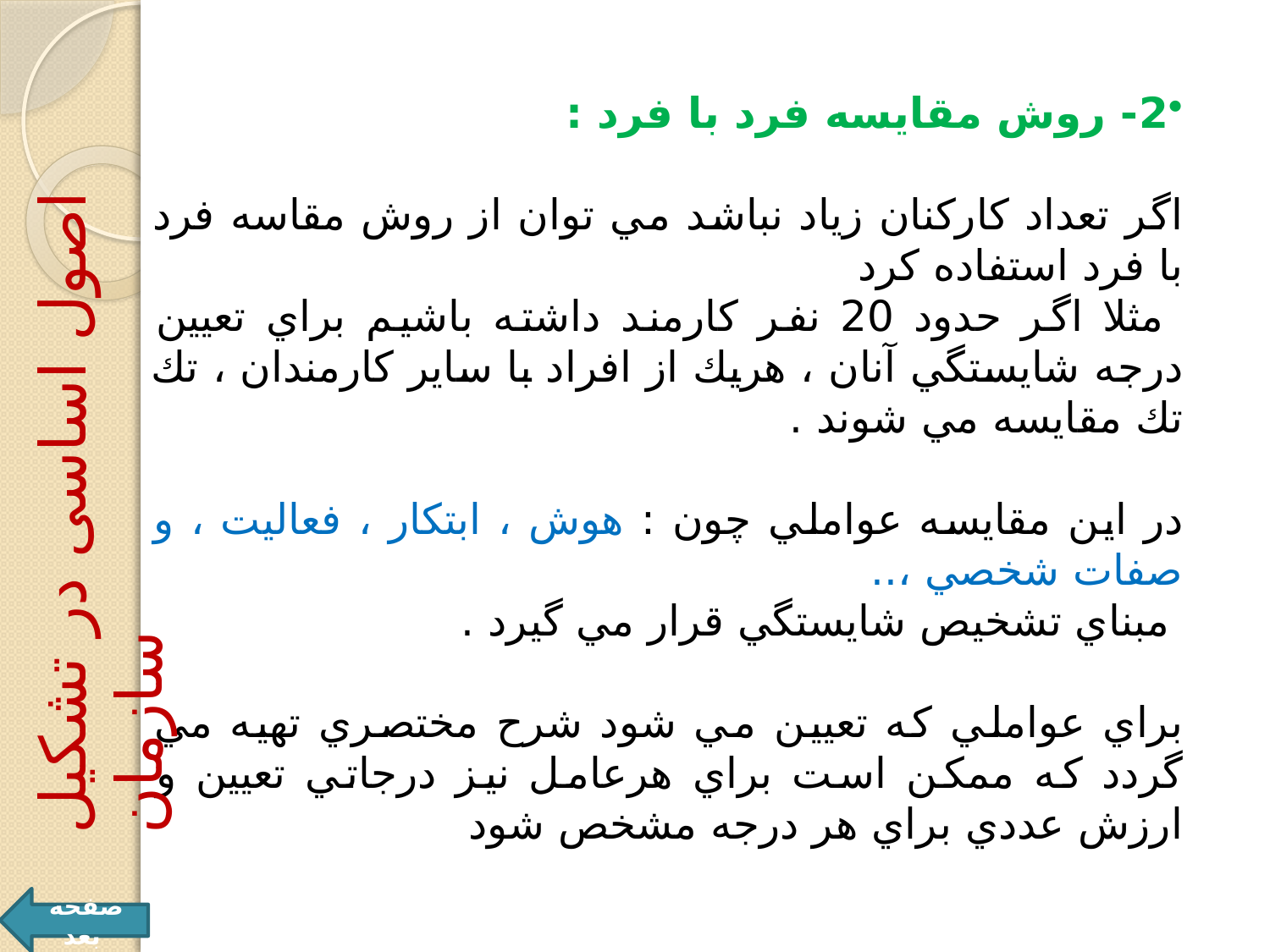

2- روش مقايسه فرد با فرد :

اگر تعداد كاركنان زياد نباشد مي توان از روش مقاسه فرد با فرد استفاده كرد
 مثلا اگر حدود 20 نفر كارمند داشته باشيم براي تعيين درجه شايستگي آنان ، هريك از افراد با ساير كارمندان ، تك تك مقايسه مي شوند .

در اين مقايسه عواملي چون : هوش ، ابتكار ، فعاليت ، و صفات شخصي ،..
 مبناي تشخيص شايستگي قرار مي گيرد .

براي عواملي كه تعيين مي شود شرح مختصري تهيه مي گردد كه ممكن است براي هرعامل نيز درجاتي تعيين و ارزش عددي براي هر درجه مشخص شود
اصول اساسی در تشکیل سازمان
صفحه  بعد